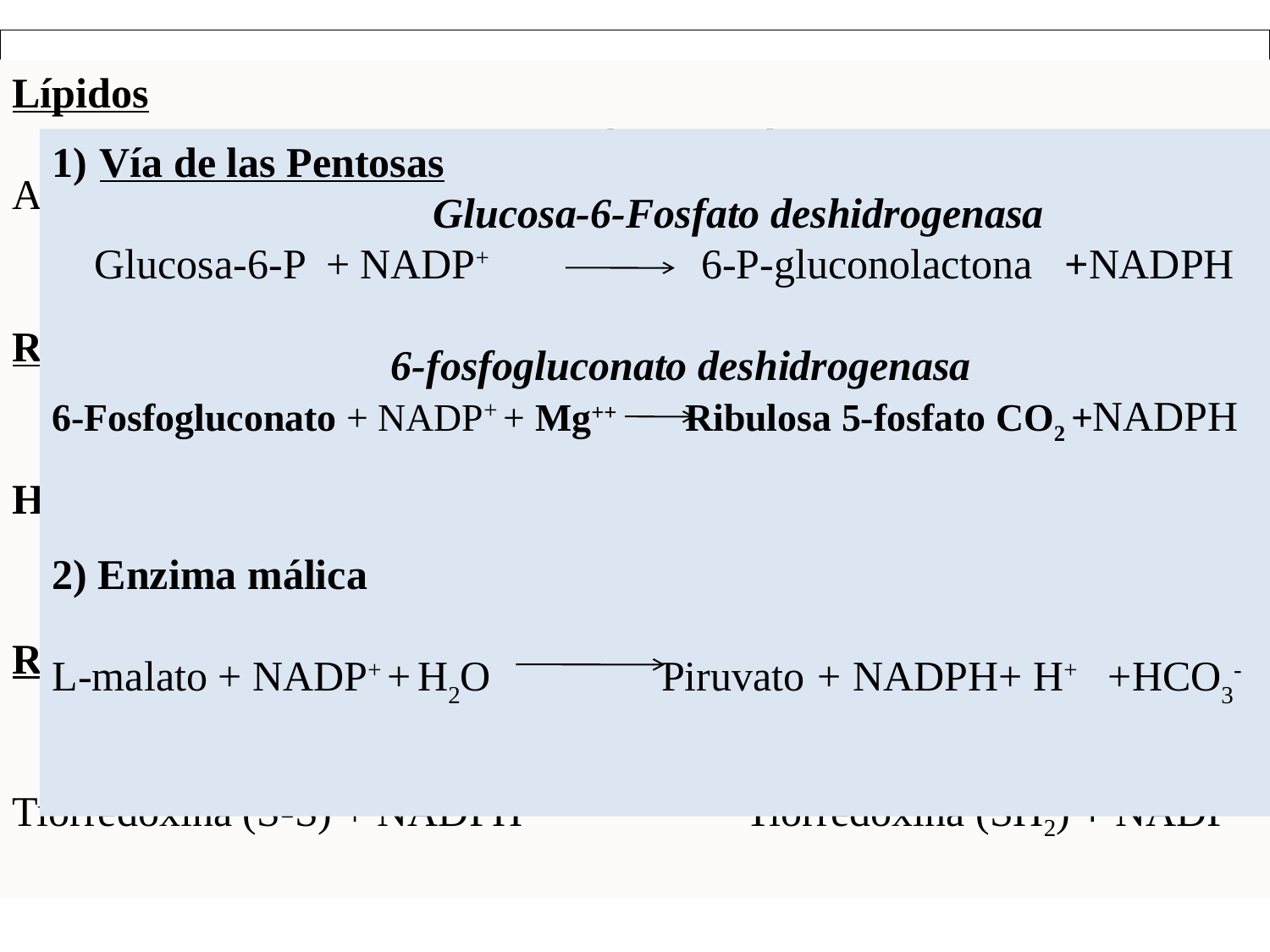

# 2) El NADPH es un agente reductor  importante utilizado en rutas anabólicas.
Lípidos
                                        3-Cetoacil-ACP reductasa
Acetoacil-ACP + NADPH                           3-OH Butiril-ACP + NADP+

Reacción de la Fenilalanina hidroxilasa

                                         Dihidropterina reductasa
H2-biopterina + NADPH                              H4-biopterina  + NADP+

Reacción de la Ribonucleótido reductasa

                                             Tiorredoxina reductasa
Tiorredoxina (S-S) + NADPH                     Tiorredoxina (SH2) + NADP+

Vía de las Pentosas
                                    Glucosa-6-Fosfato deshidrogenasa
    Glucosa-6-P  + NADP+                    6-P-gluconolactona   +NADPH

                                6-fosfogluconato deshidrogenasa
6-Fosfogluconato + NADP+ + Mg++            Ribulosa 5-fosfato CO2 +NADPH

2) Enzima málica

L-malato + NADP+ + H2O                           Piruvato  +  NADPH+ H+     +HCO3-

                                                                             CITOCROMO P-450 reductasa (Fe-S)

 CITOCROMO P-450(ox) + NADPH  +  O2  + RH

                     CITOCROMO P-450 (red)  + R-OH + H-OH + NADP+

Hidroxilación de esteroides en Corteza suprarrenal

Hidroxilación de xenobióticos: Barbitúricos fármacos, carcinógenos ambientales

Biosíntesis de Colesterol

                                             Hidroximetil glutaril-CoA reductasa
HMG-CoA + 2 NADPH + 2H+

                               Mevalonato  +  CoA-SH + 2NADP+

a)  Ejemplifique con reacciones de 3 vías metabólicas diferentes donde se utilice este compuesto
b) Esquematice reacciones donde se reponga NADPH a partir de la forma oxidada
c) Indique la importancia de ese compuesto en reacciones de detoxificación. (recuerde la importancia del citocromo P450)